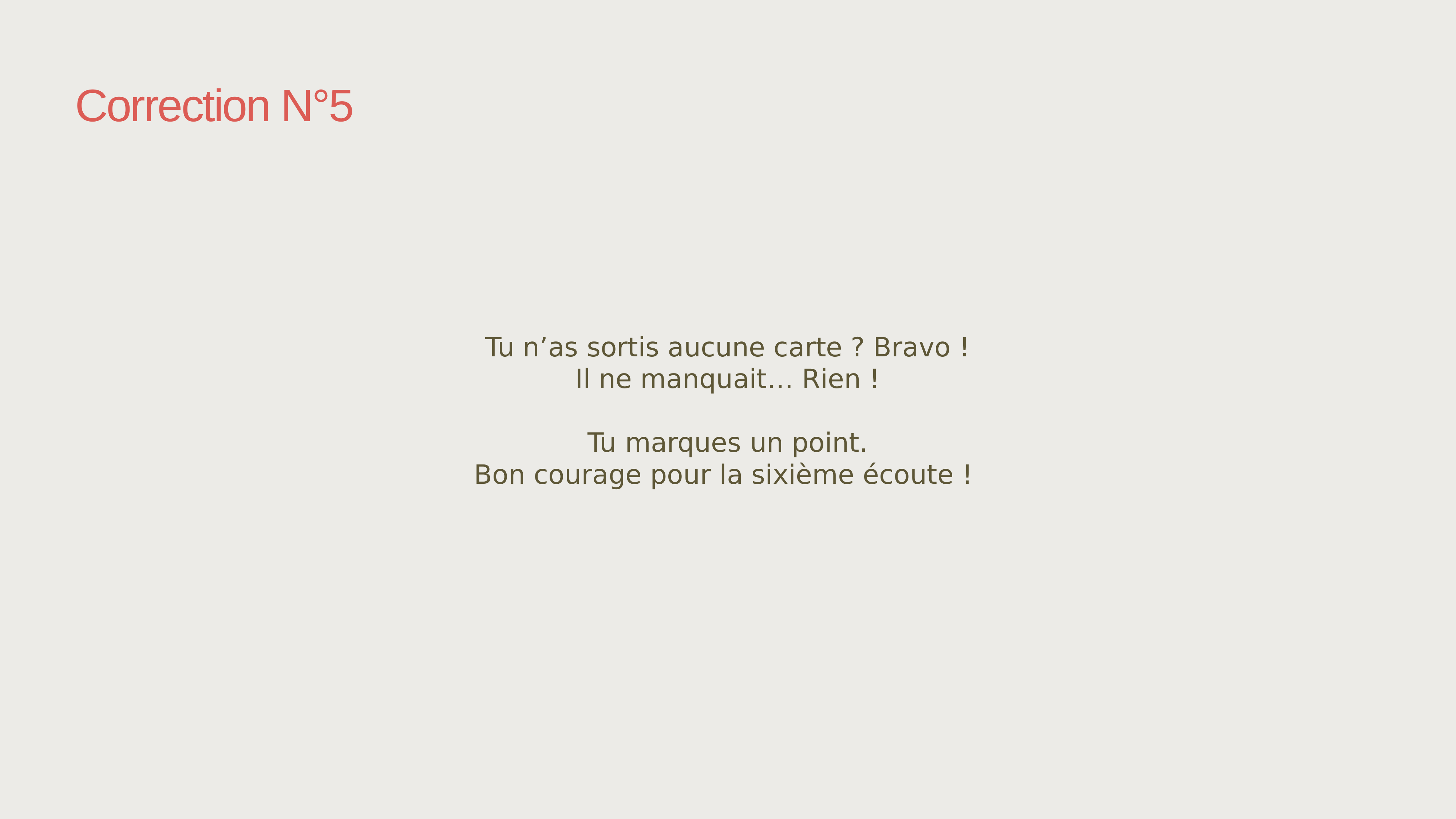

# Correction N°5
Tu n’as sortis aucune carte ? Bravo !
Il ne manquait… Rien !

Tu marques un point.
Bon courage pour la sixième écoute !